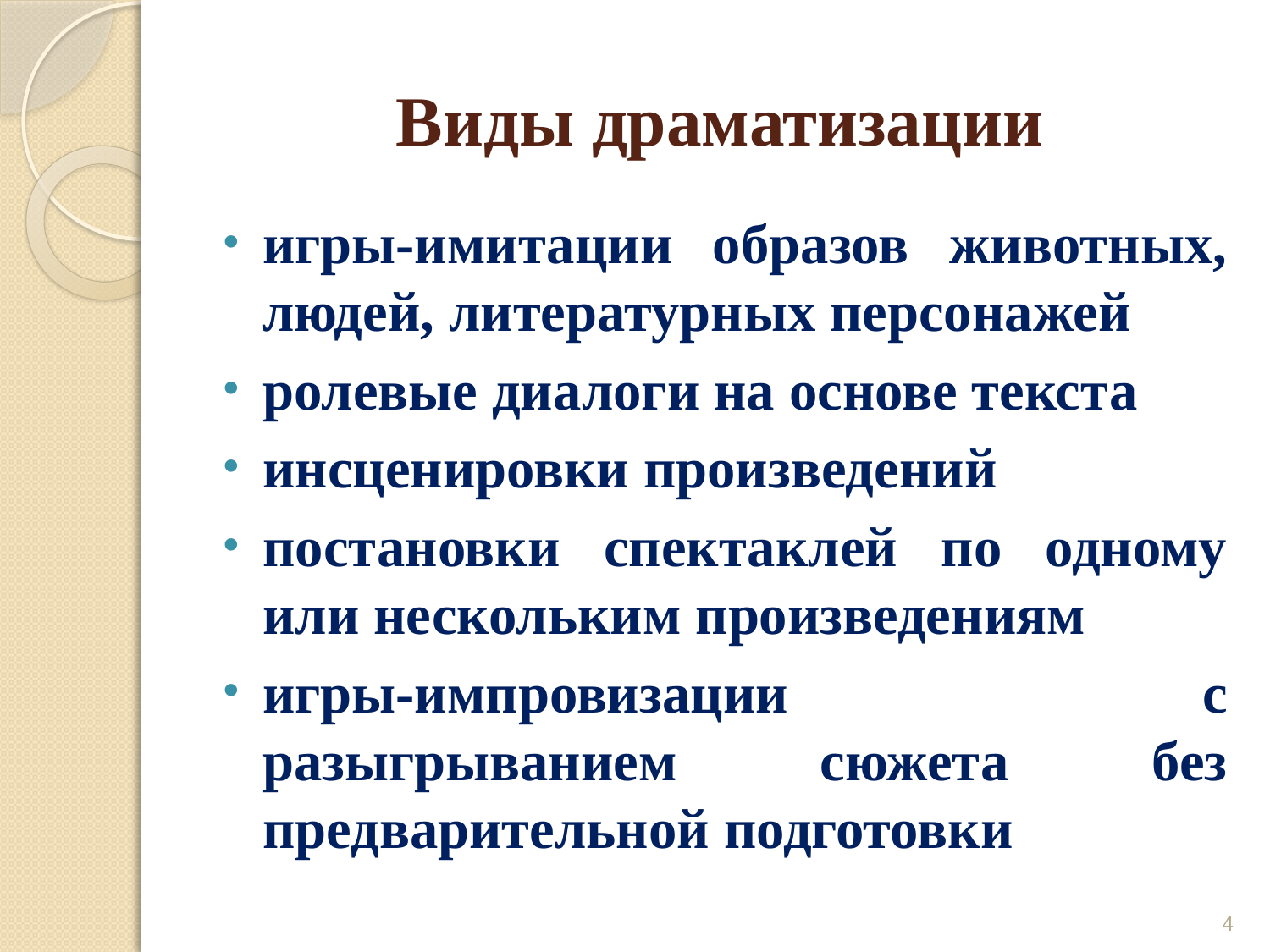

# Виды драматизации
игры-имитации образов животных, людей, литературных персонажей
ролевые диалоги на основе текста
инсценировки произведений
постановки спектаклей по одному или нескольким произведениям
игры-импровизации с разыгрыванием сюжета без предварительной подготовки

4